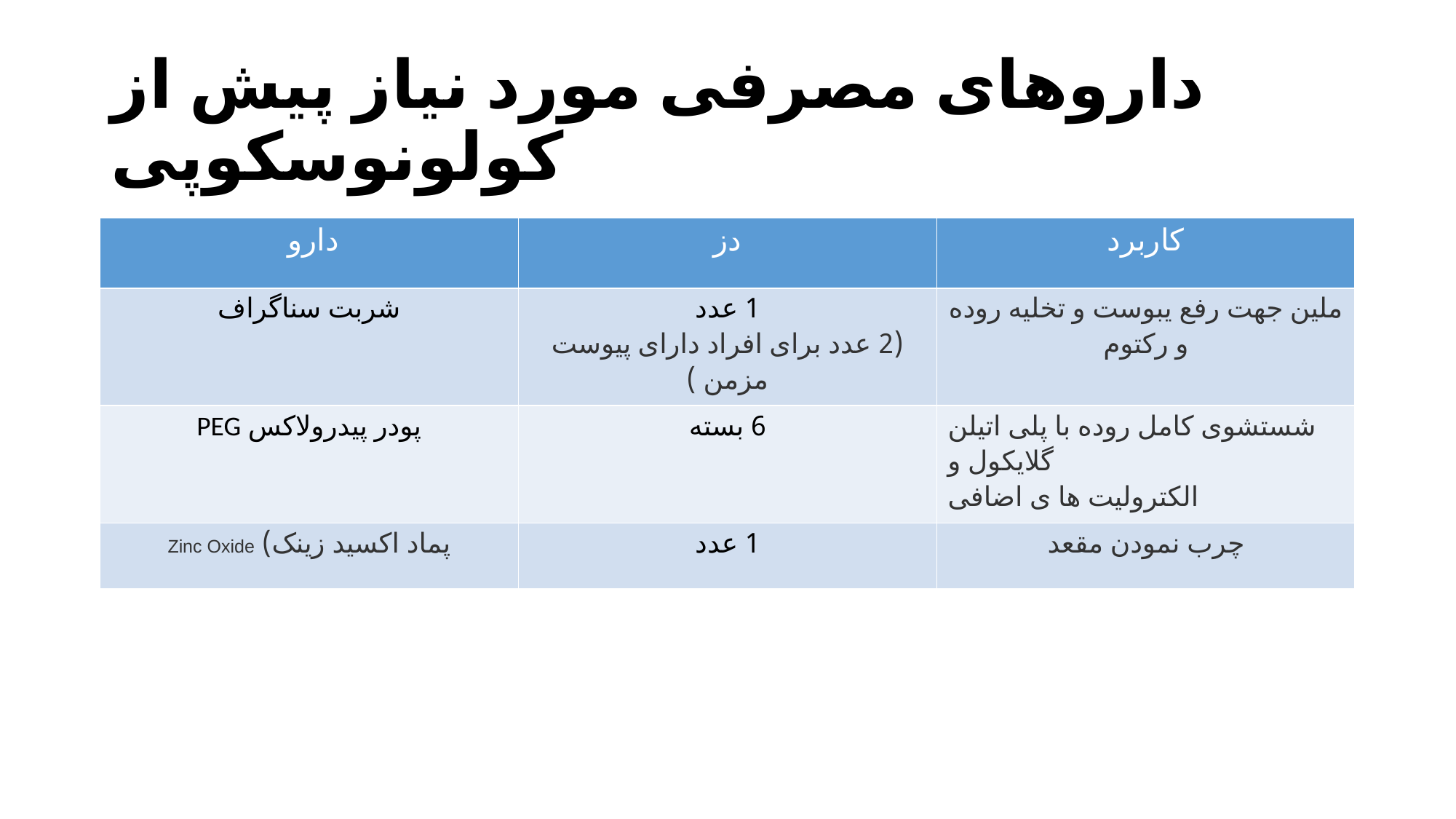

# داروهای مصرفی مورد نیاز پیش از کولونوسکوپی
| دارو | دز | کاربرد |
| --- | --- | --- |
| شربت سناگراف | 1 عدد (2 عدد برای افراد دارای پیوست مزمن ) | ملین جهت رفع یبوست و تخلیه روده و رکتوم |
| پودر پیدرولاکس PEG | 6 بسته | شستشوی کامل روده با پلی اتیلن گلایکول و الکترولیت ها ی اضافی |
| پماد اکسید زینک) Zinc Oxide | 1 عدد | چرب نمودن مقعد |